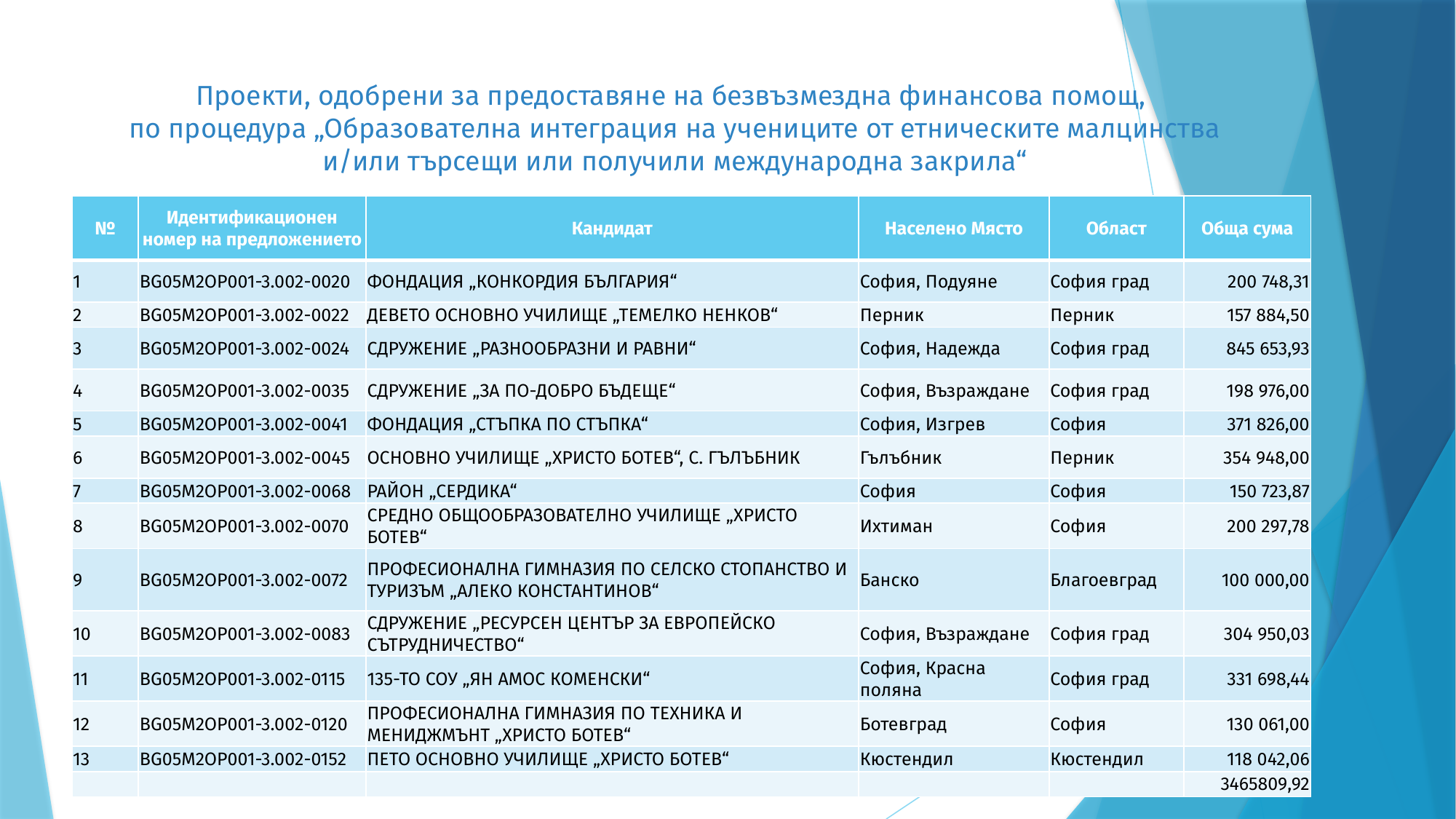

# Проекти, одобрени за предоставяне на безвъзмездна финансова помощ, по процедура „Образователна интеграция на учениците от етническите малцинства и/или търсещи или получили международна закрила“
| № | Идентификационен номер на предложението | Кандидат | Населено Място | Област | Обща сума |
| --- | --- | --- | --- | --- | --- |
| 1 | BG05M2OP001-3.002-0020 | ФОНДАЦИЯ „КОНКОРДИЯ БЪЛГАРИЯ“ | София, Подуяне | София град | 200 748,31 |
| 2 | BG05M2OP001-3.002-0022 | ДЕВЕТО ОСНОВНО УЧИЛИЩЕ „ТЕМЕЛКО НЕНКОВ“ | Перник | Перник | 157 884,50 |
| 3 | BG05M2OP001-3.002-0024 | СДРУЖЕНИЕ „РАЗНООБРАЗНИ И РАВНИ“ | София, Надежда | София град | 845 653,93 |
| 4 | BG05M2OP001-3.002-0035 | СДРУЖЕНИЕ „ЗА ПО-ДОБРО БЪДЕЩЕ“ | София, Възраждане | София град | 198 976,00 |
| 5 | BG05M2OP001-3.002-0041 | ФОНДАЦИЯ „СТЪПКА ПО СТЪПКА“ | София, Изгрев | София | 371 826,00 |
| 6 | BG05M2OP001-3.002-0045 | ОСНОВНО УЧИЛИЩЕ „ХРИСТО БОТЕВ“, С. ГЪЛЪБНИК | Гълъбник | Перник | 354 948,00 |
| 7 | BG05M2OP001-3.002-0068 | РАЙОН „СЕРДИКА“ | София | София | 150 723,87 |
| 8 | BG05M2OP001-3.002-0070 | СРЕДНО ОБЩООБРАЗОВАТЕЛНО УЧИЛИЩЕ „ХРИСТО БОТЕВ“ | Ихтиман | София | 200 297,78 |
| 9 | BG05M2OP001-3.002-0072 | ПРОФЕСИОНАЛНА ГИМНАЗИЯ ПО СЕЛСКО СТОПАНСТВО И ТУРИЗЪМ „АЛЕКО КОНСТАНТИНОВ“ | Банско | Благоевград | 100 000,00 |
| 10 | BG05M2OP001-3.002-0083 | СДРУЖЕНИЕ „РЕСУРСЕН ЦЕНТЪР ЗА ЕВРОПЕЙСКО СЪТРУДНИЧЕСТВО“ | София, Възраждане | София град | 304 950,03 |
| 11 | BG05M2OP001-3.002-0115 | 135-ТО СОУ „ЯН АМОС КОМЕНСКИ“ | София, Красна поляна | София град | 331 698,44 |
| 12 | BG05M2OP001-3.002-0120 | ПРОФЕСИОНАЛНА ГИМНАЗИЯ ПО ТЕХНИКА И МЕНИДЖМЪНТ „ХРИСТО БОТЕВ“ | Ботевград | София | 130 061,00 |
| 13 | BG05M2OP001-3.002-0152 | ПЕТО ОСНОВНО УЧИЛИЩЕ „ХРИСТО БОТЕВ“ | Кюстендил | Кюстендил | 118 042,06 |
|  |  |  |  |  | 3465809,92 |

11